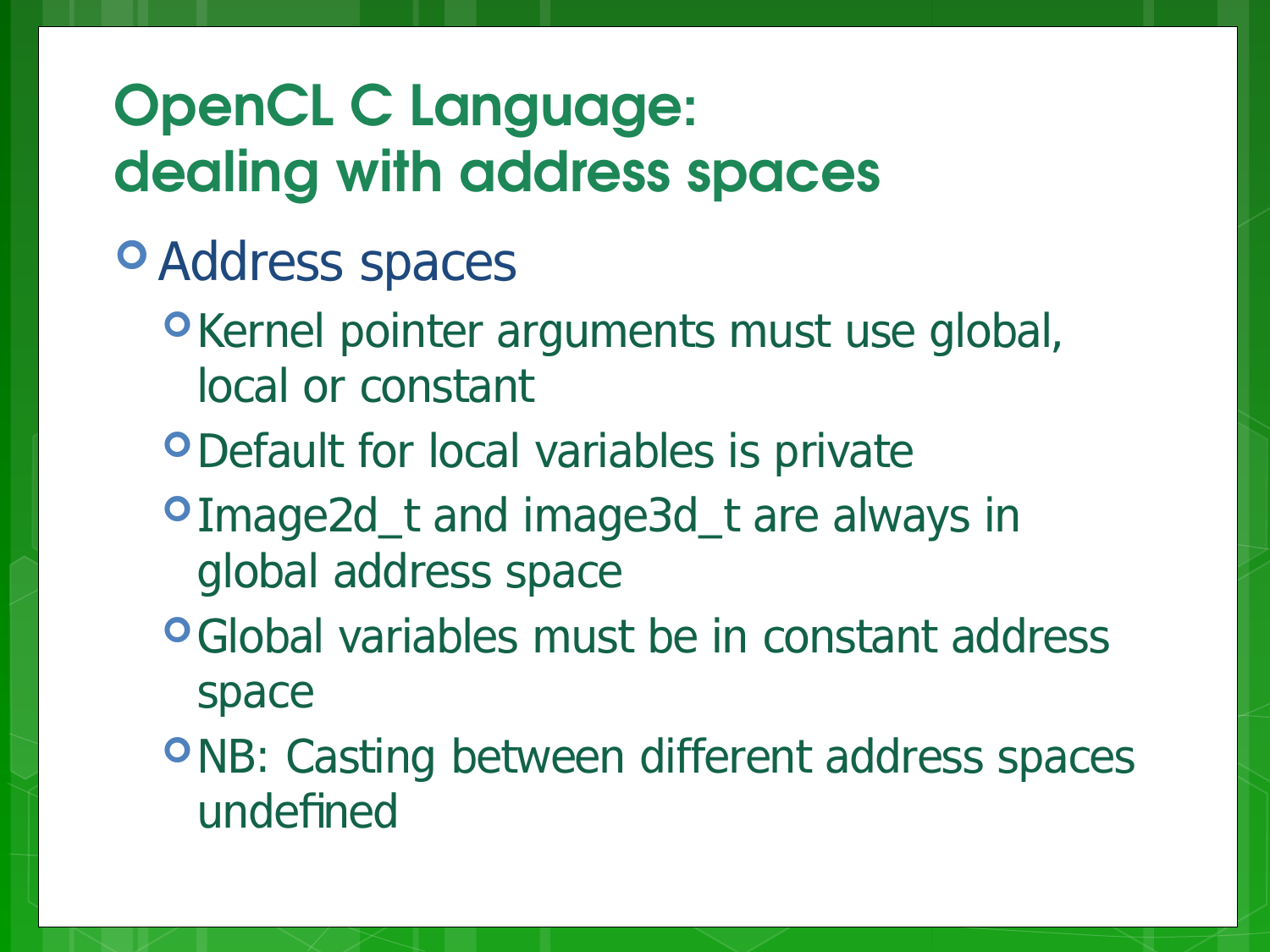

# OpenCL C Language: dealing with address spaces
Address spaces
Kernel pointer arguments must use global, local or constant
Default for local variables is private
Image2d_t and image3d_t are always in global address space
Global variables must be in constant address space
NB: Casting between different address spaces undefined